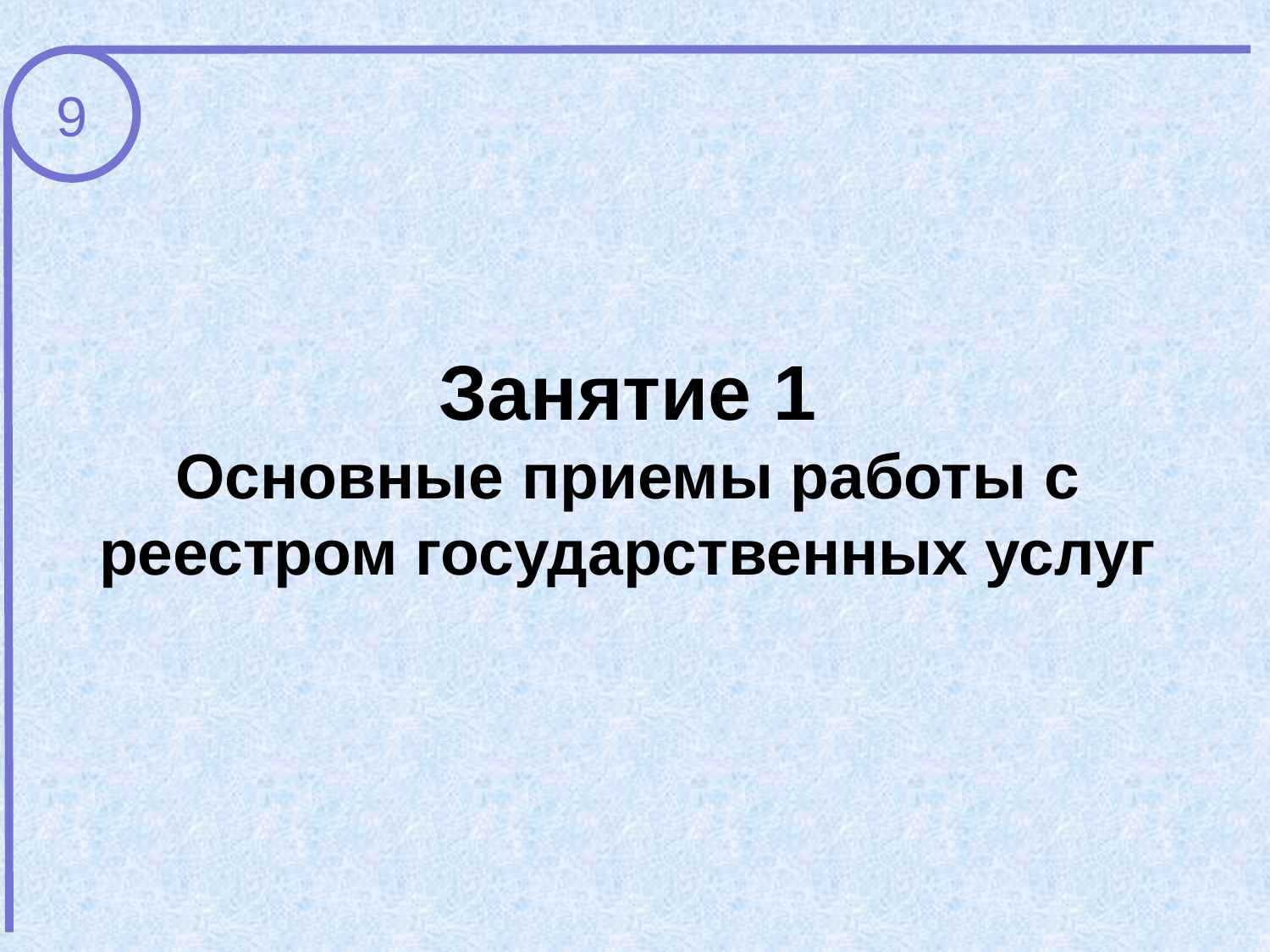

9
Занятие 1
Основные приемы работы с реестром государственных услуг